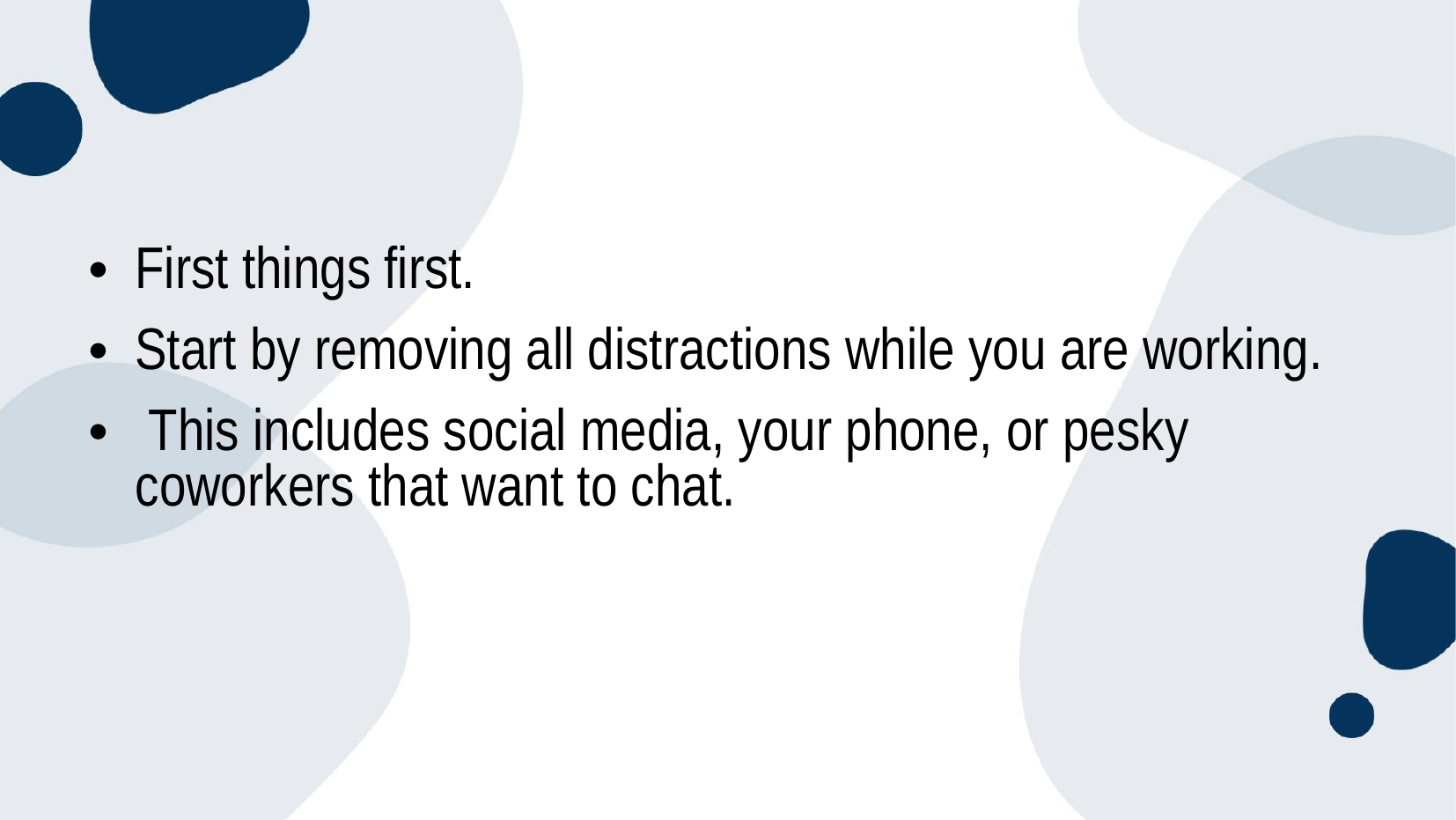

First things first.
Start by removing all distractions while you are working.
 This includes social media, your phone, or pesky coworkers that want to chat.